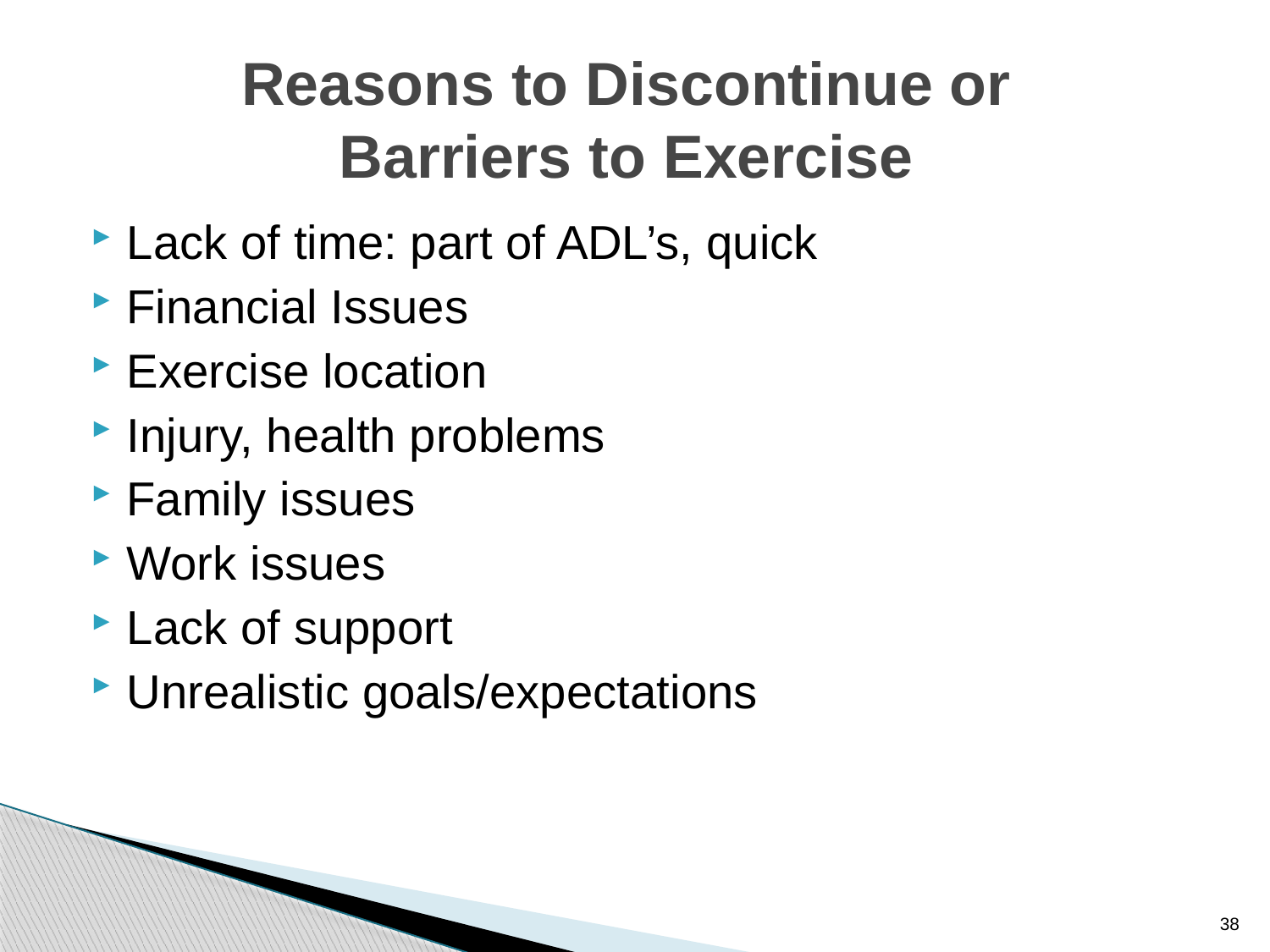

# Reasons to Discontinue or Barriers to Exercise
Lack of time: part of ADL’s, quick
Financial Issues
Exercise location
Injury, health problems
Family issues
Work issues
Lack of support
Unrealistic goals/expectations
38